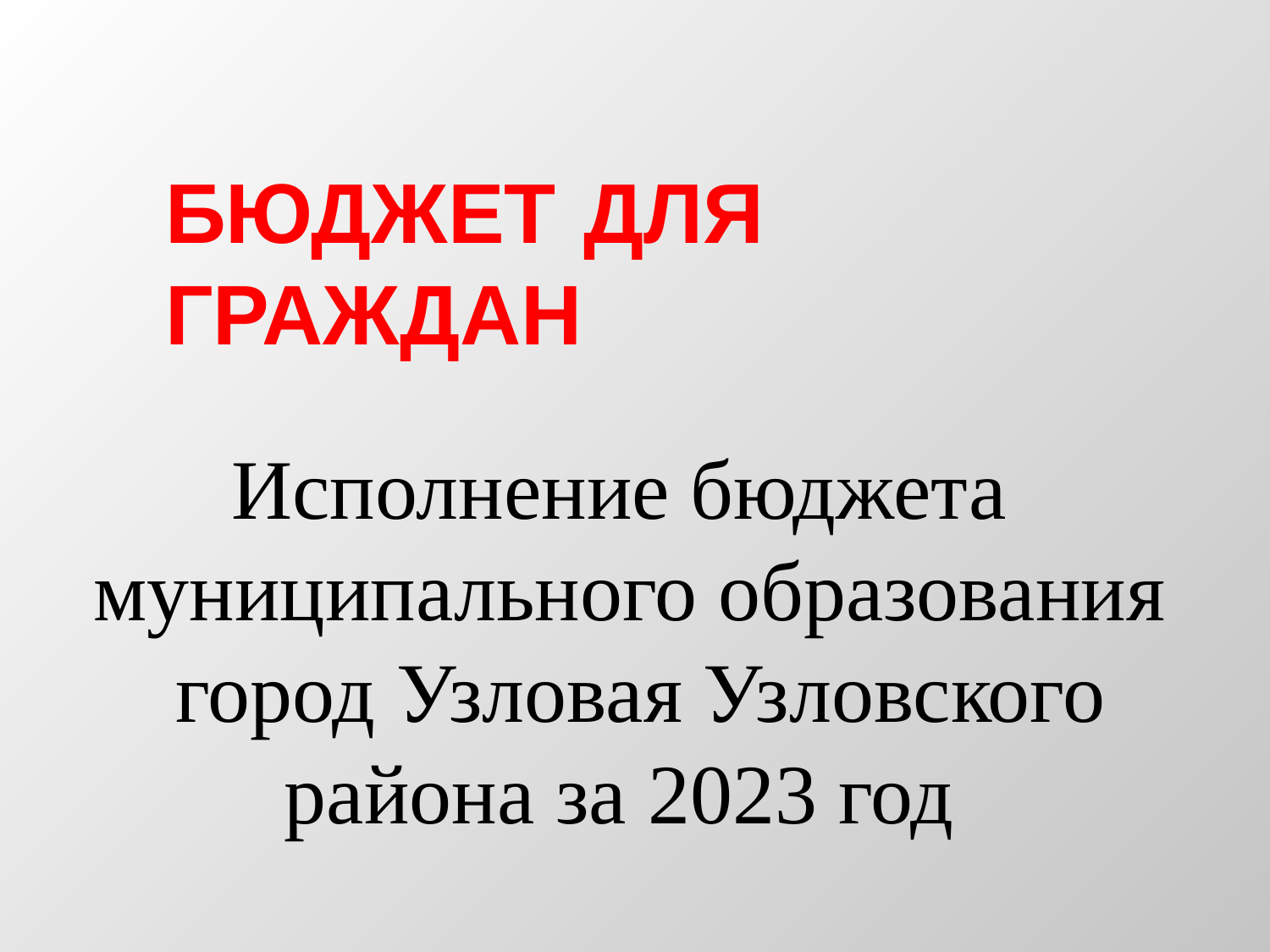

БЮДЖЕТ ДЛЯ ГРАЖДАН

Исполнение бюджета
муниципального образования
 город Узловая Узловского района за 2023 год